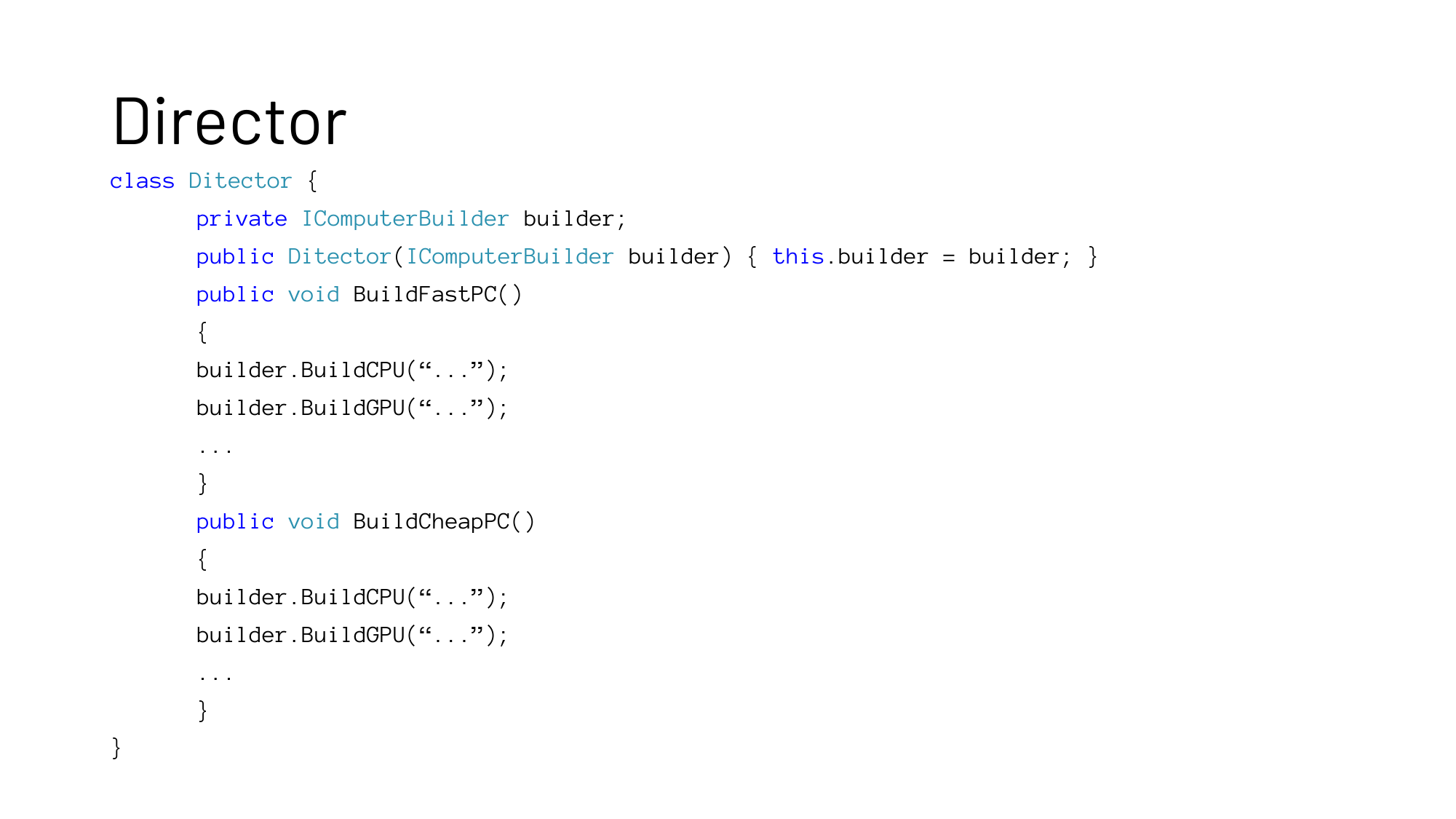

# Director
class Ditector {
	private IComputerBuilder builder;
	public Ditector(IComputerBuilder builder) { this.builder = builder; }
	public void BuildFastPC()
	{
		builder.BuildCPU(“...”);
		builder.BuildGPU(“...”);
		...
	}
	public void BuildCheapPC()
	{
		builder.BuildCPU(“...”);
		builder.BuildGPU(“...”);
		...
	}
}